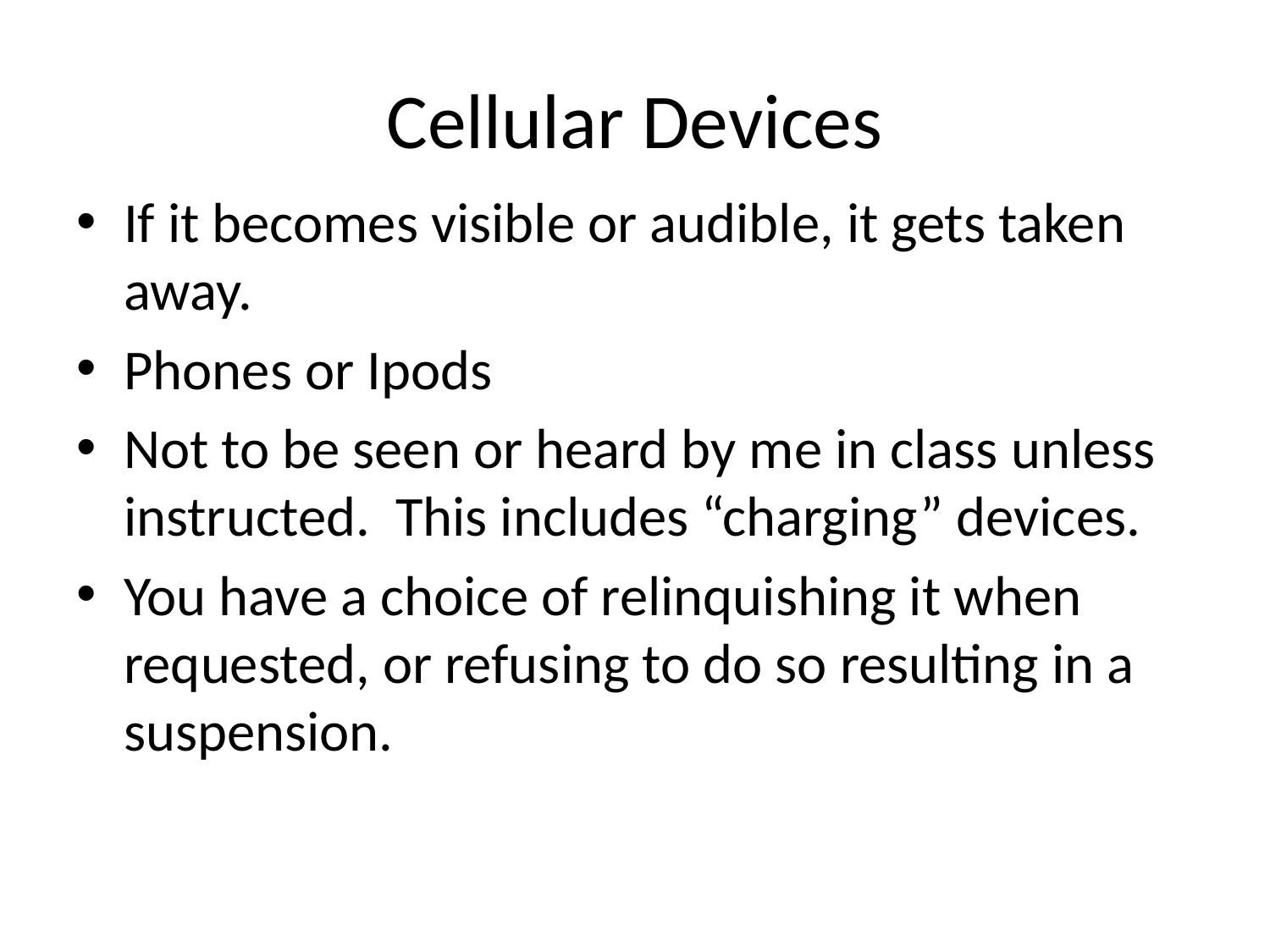

# Cellular Devices
If it becomes visible or audible, it gets taken away.
Phones or Ipods
Not to be seen or heard by me in class unless instructed.  This includes “charging” devices.
You have a choice of relinquishing it when requested, or refusing to do so resulting in a suspension.